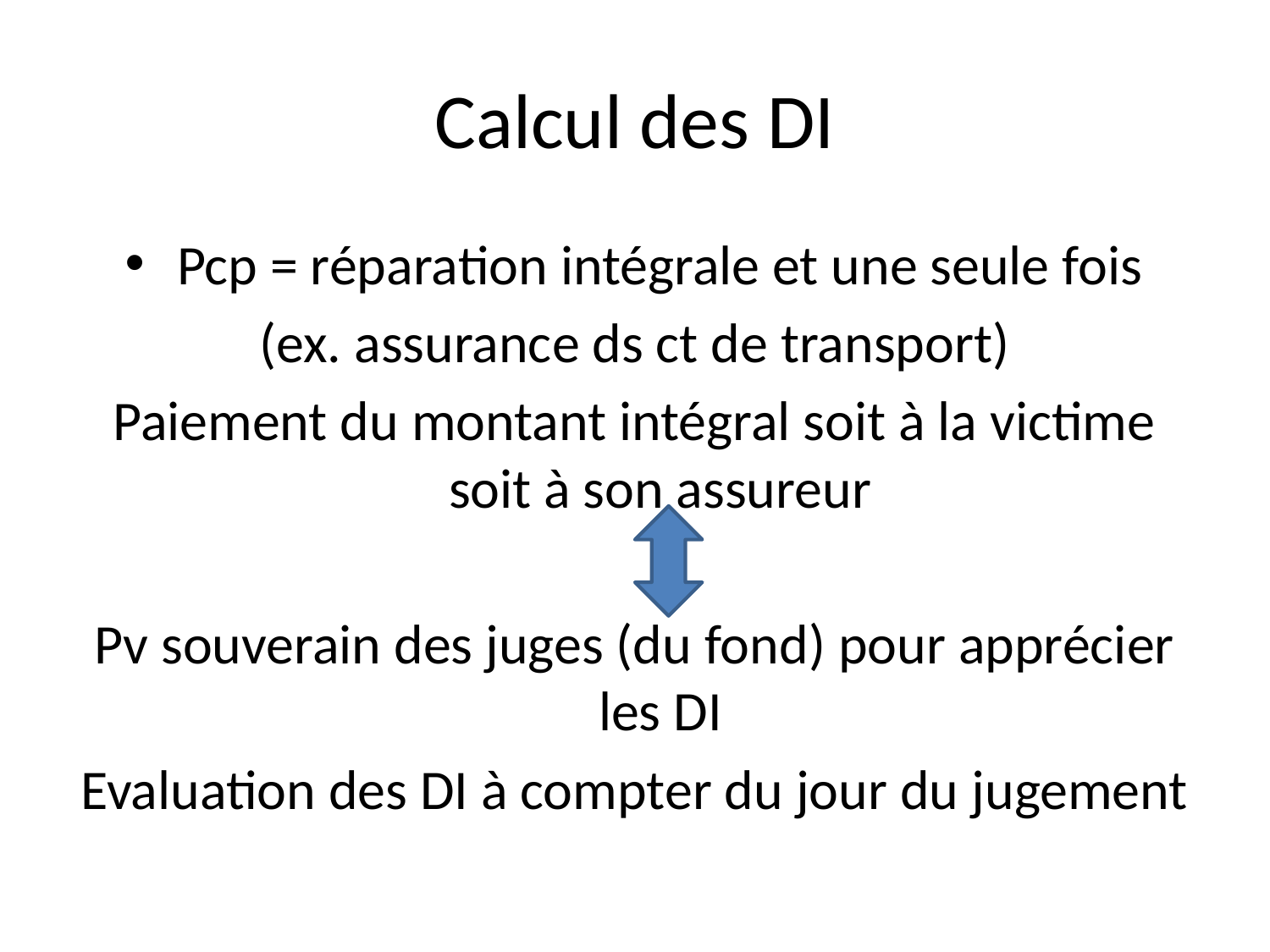

# Calcul des DI
Pcp = réparation intégrale et une seule fois
(ex. assurance ds ct de transport)
Paiement du montant intégral soit à la victime soit à son assureur

Pv souverain des juges (du fond) pour apprécier les DI
Evaluation des DI à compter du jour du jugement